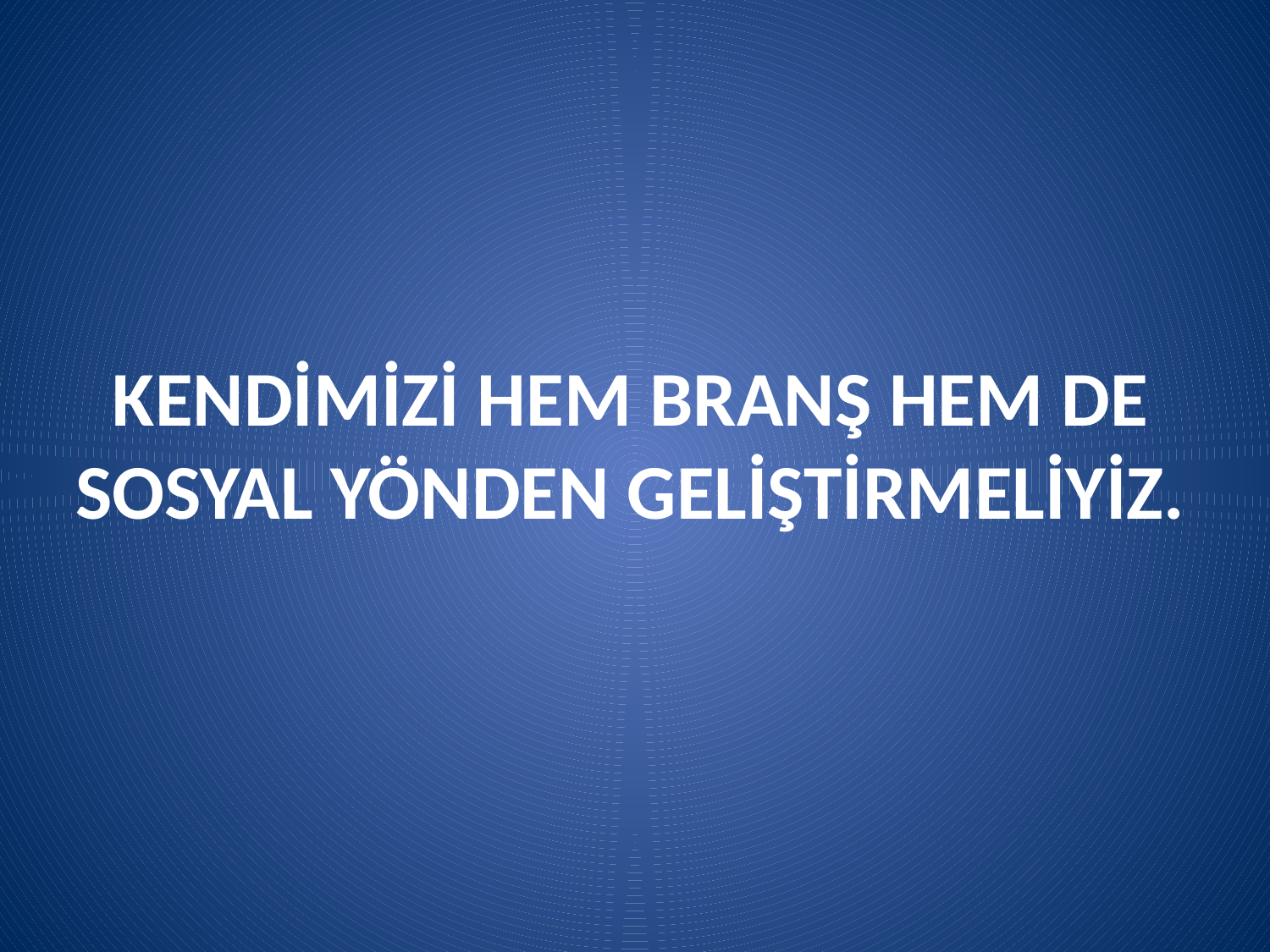

# KENDİMİZİ HEM BRANŞ HEM DE SOSYAL YÖNDEN GELİŞTİRMELİYİZ.